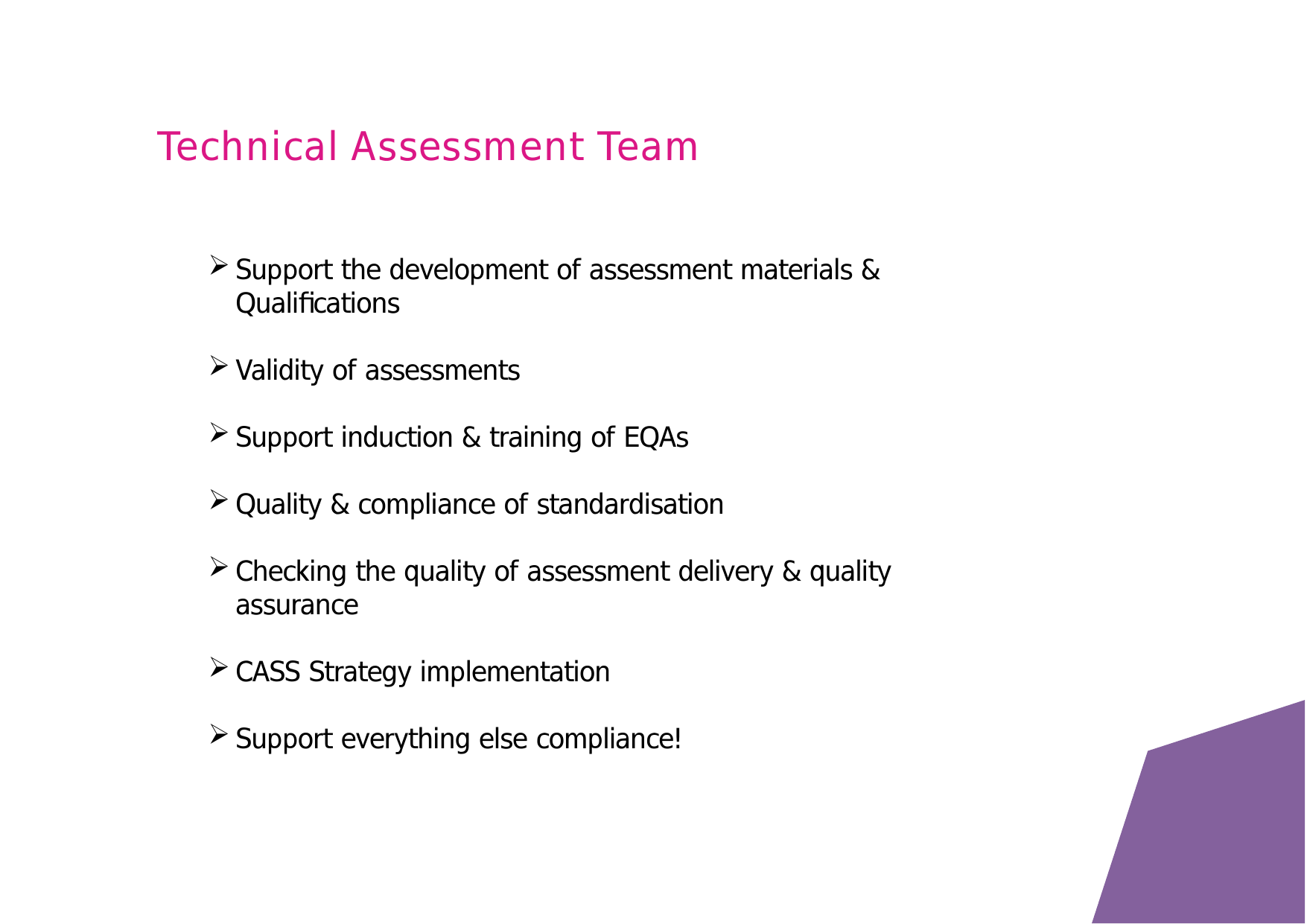

# Technical Assessment Team
Support the development of assessment materials & Qualifications

Validity of assessments

Support induction & training of EQAs

Quality & compliance of standardisation

Checking the quality of assessment delivery & quality assurance

CASS Strategy implementation

Support everything else compliance!